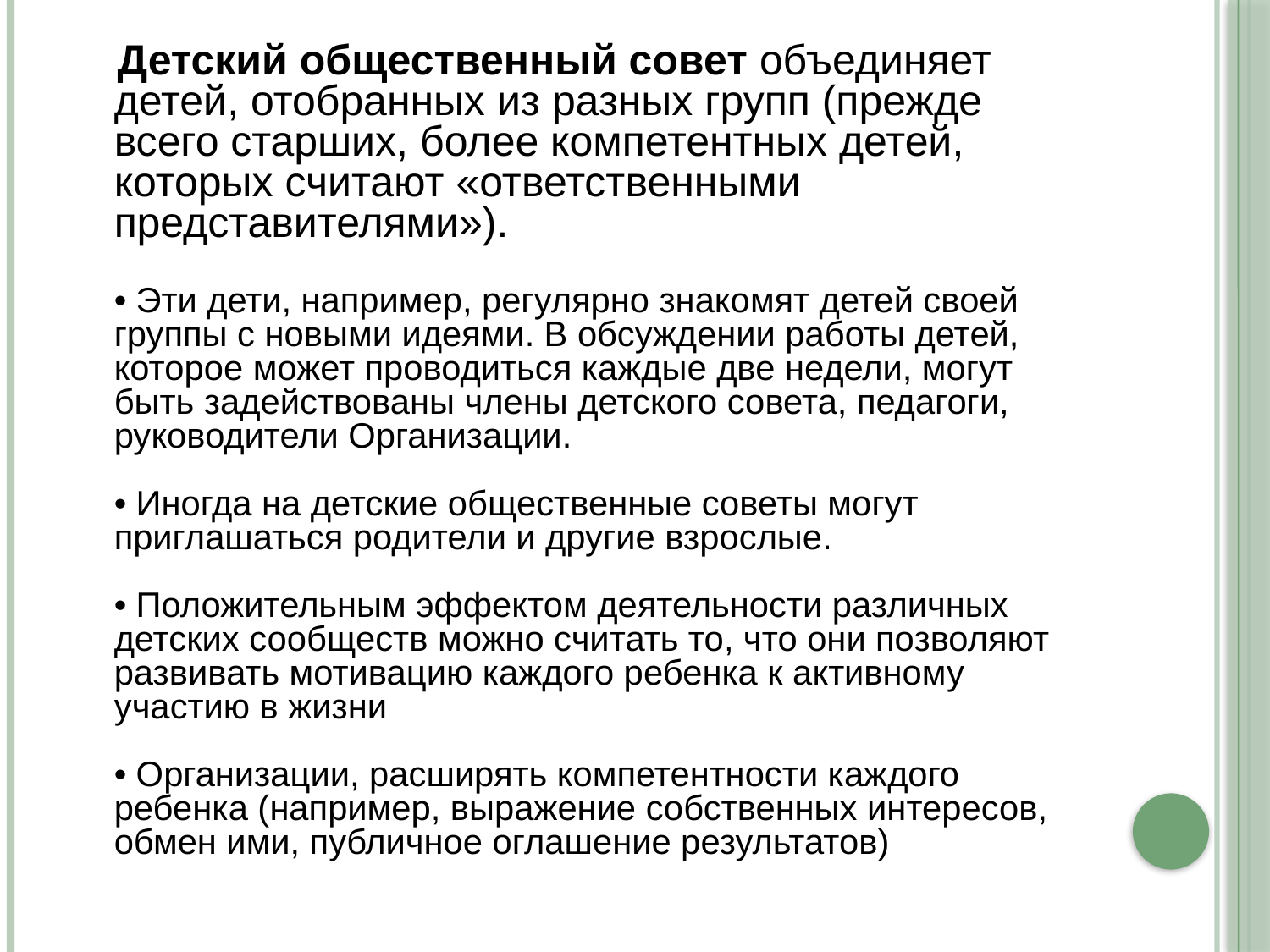

Детский общественный совет объединяет детей, отобранных из разных групп (прежде всего старших, более компетентных детей, которых считают «ответственными представителями»).
• Эти дети, например, регулярно знакомят детей своей группы с новыми идеями. В обсуждении работы детей, которое может проводиться каждые две недели, могут быть задействованы члены детского совета, педагоги, руководители Организации.
• Иногда на детские общественные советы могут приглашаться родители и другие взрослые.
• Положительным эффектом деятельности различных детских сообществ можно считать то, что они позволяют развивать мотивацию каждого ребенка к активному участию в жизни
• Организации, расширять компетентности каждого ребенка (например, выражение собственных интересов, обмен ими, публичное оглашение результатов)